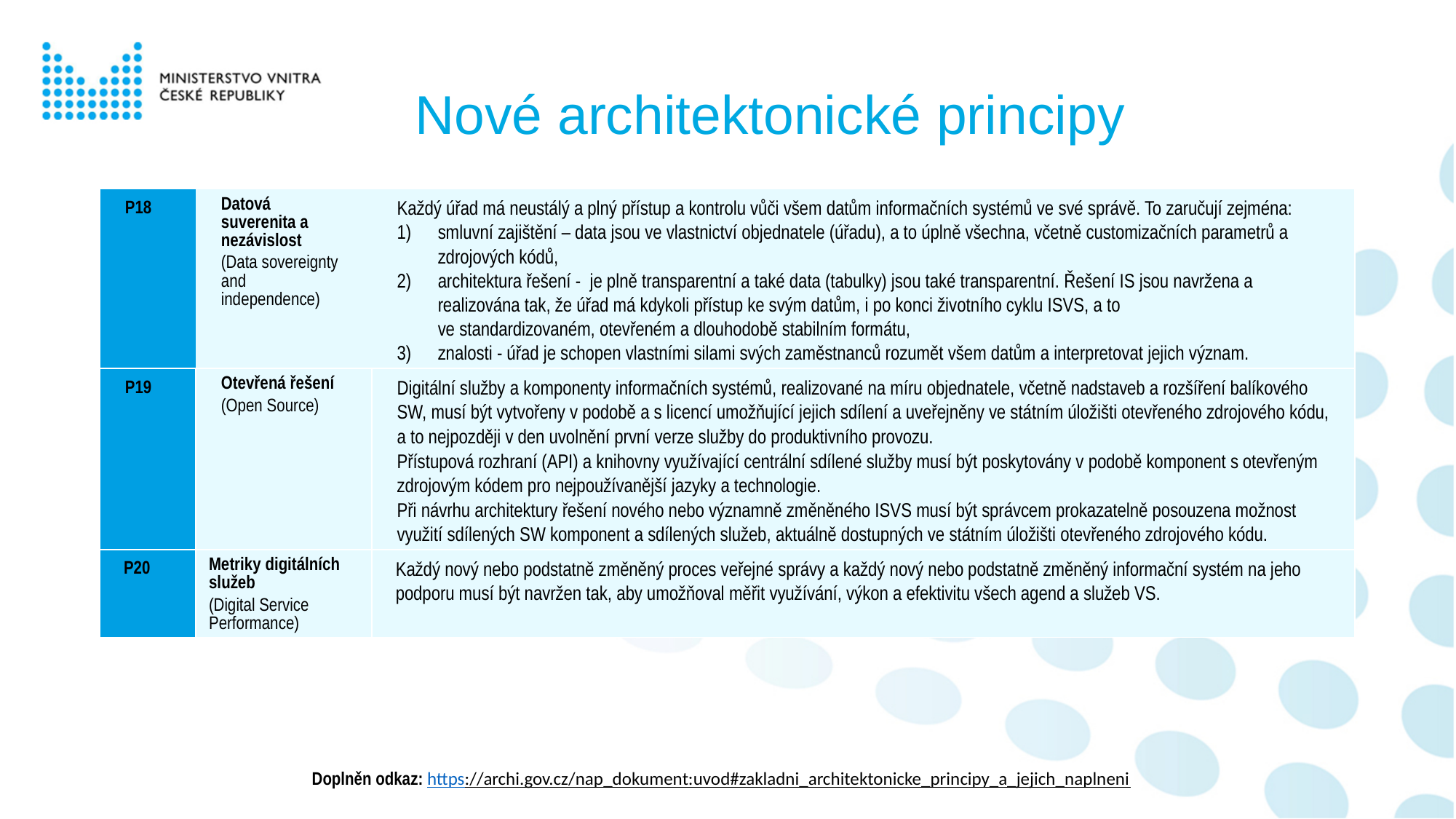

# Nové architektonické principy
| P18 | Datová suverenita a nezávislost (Data sovereignty and independence) | Každý úřad má neustálý a plný přístup a kontrolu vůči všem datům informačních systémů ve své správě. To zaručují zejména: smluvní zajištění – data jsou ve vlastnictví objednatele (úřadu), a to úplně všechna, včetně customizačních parametrů a zdrojových kódů, architektura řešení - je plně transparentní a také data (tabulky) jsou také transparentní. Řešení IS jsou navržena a realizována tak, že úřad má kdykoli přístup ke svým datům, i po konci životního cyklu ISVS, a to ve standardizovaném, otevřeném a dlouhodobě stabilním formátu, znalosti - úřad je schopen vlastními silami svých zaměstnanců rozumět všem datům a interpretovat jejich význam. |
| --- | --- | --- |
| P19 | Otevřená řešení (Open Source) | Digitální služby a komponenty informačních systémů, realizované na míru objednatele, včetně nadstaveb a rozšíření balíkového SW, musí být vytvořeny v podobě a s licencí umožňující jejich sdílení a uveřejněny ve státním úložišti otevřeného zdrojového kódu, a to nejpozději v den uvolnění první verze služby do produktivního provozu. Přístupová rozhraní (API) a knihovny využívající centrální sdílené služby musí být poskytovány v podobě komponent s otevřeným zdrojovým kódem pro nejpoužívanější jazyky a technologie. Při návrhu architektury řešení nového nebo významně změněného ISVS musí být správcem prokazatelně posouzena možnost využití sdílených SW komponent a sdílených služeb, aktuálně dostupných ve státním úložišti otevřeného zdrojového kódu. |
| P20 | Metriky digitálních služeb (Digital Service Performance) | Každý nový nebo podstatně změněný proces veřejné správy a každý nový nebo podstatně změněný informační systém na jeho podporu musí být navržen tak, aby umožňoval měřit využívání, výkon a efektivitu všech agend a služeb VS. |
Doplněn odkaz: https://archi.gov.cz/nap_dokument:uvod#zakladni_architektonicke_principy_a_jejich_naplneni